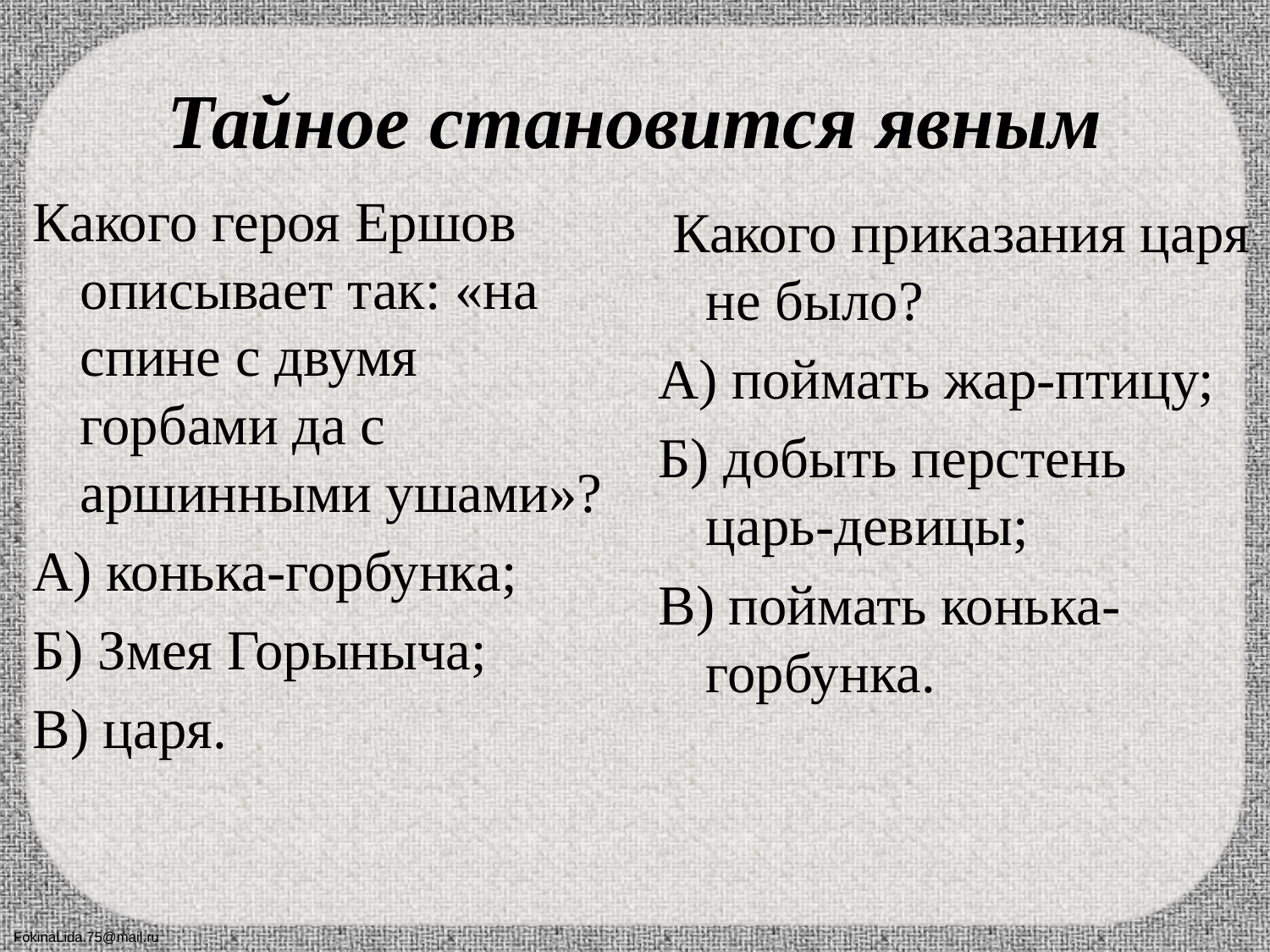

# Тайное становится явным

 Какого приказания царя не было?
А) поймать жар-птицу;
Б) добыть перстень царь-девицы;
В) поймать конька-горбунка.

Какого героя Ершов описывает так: «на спине с двумя горбами да с аршинными ушами»?
А) конька-горбунка;
Б) Змея Горыныча;
В) царя.